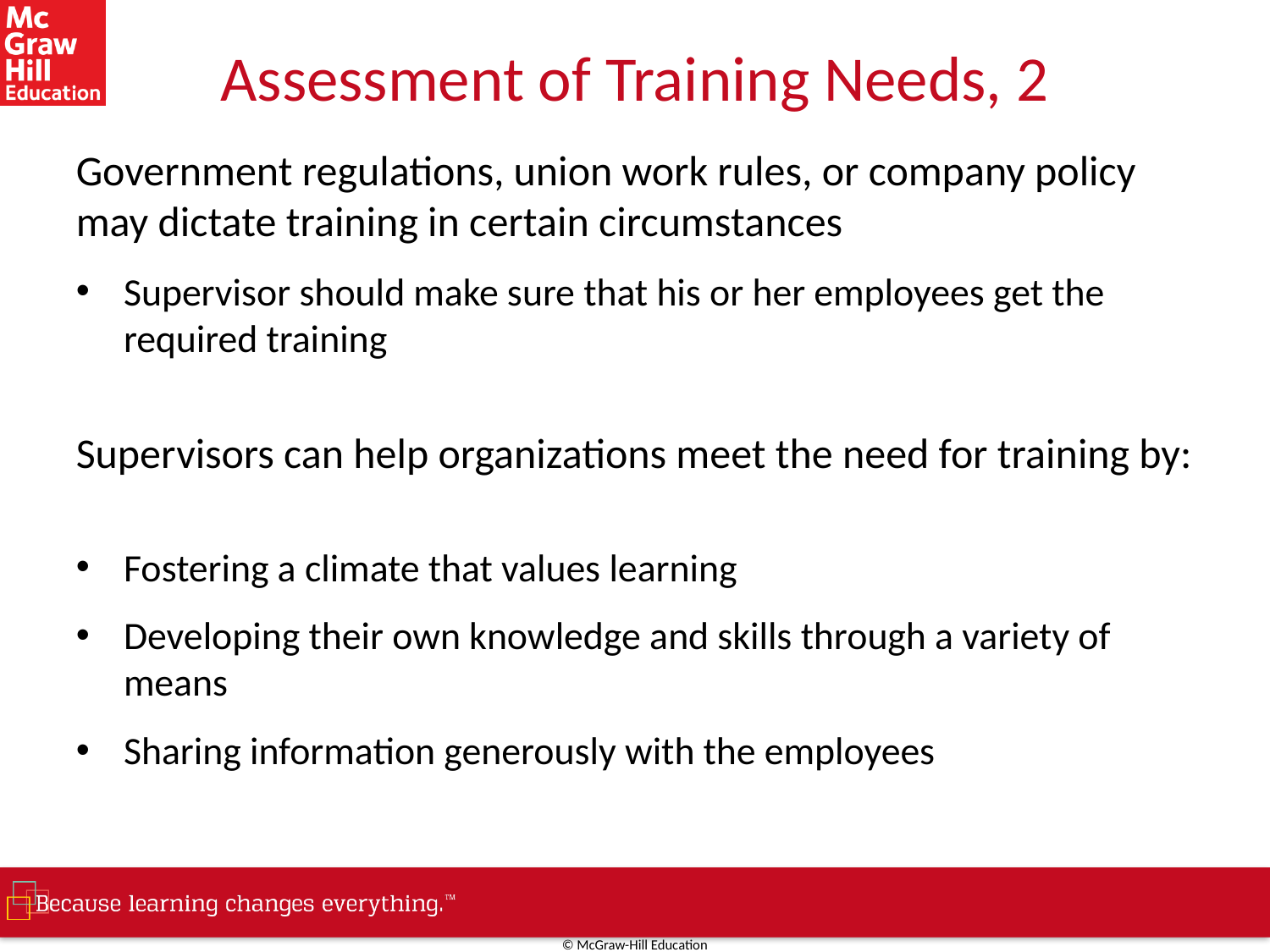

# Assessment of Training Needs, 2
Government regulations, union work rules, or company policy may dictate training in certain circumstances
Supervisor should make sure that his or her employees get the required training

Supervisors can help organizations meet the need for training by:

Fostering a climate that values learning
Developing their own knowledge and skills through a variety of means
Sharing information generously with the employees